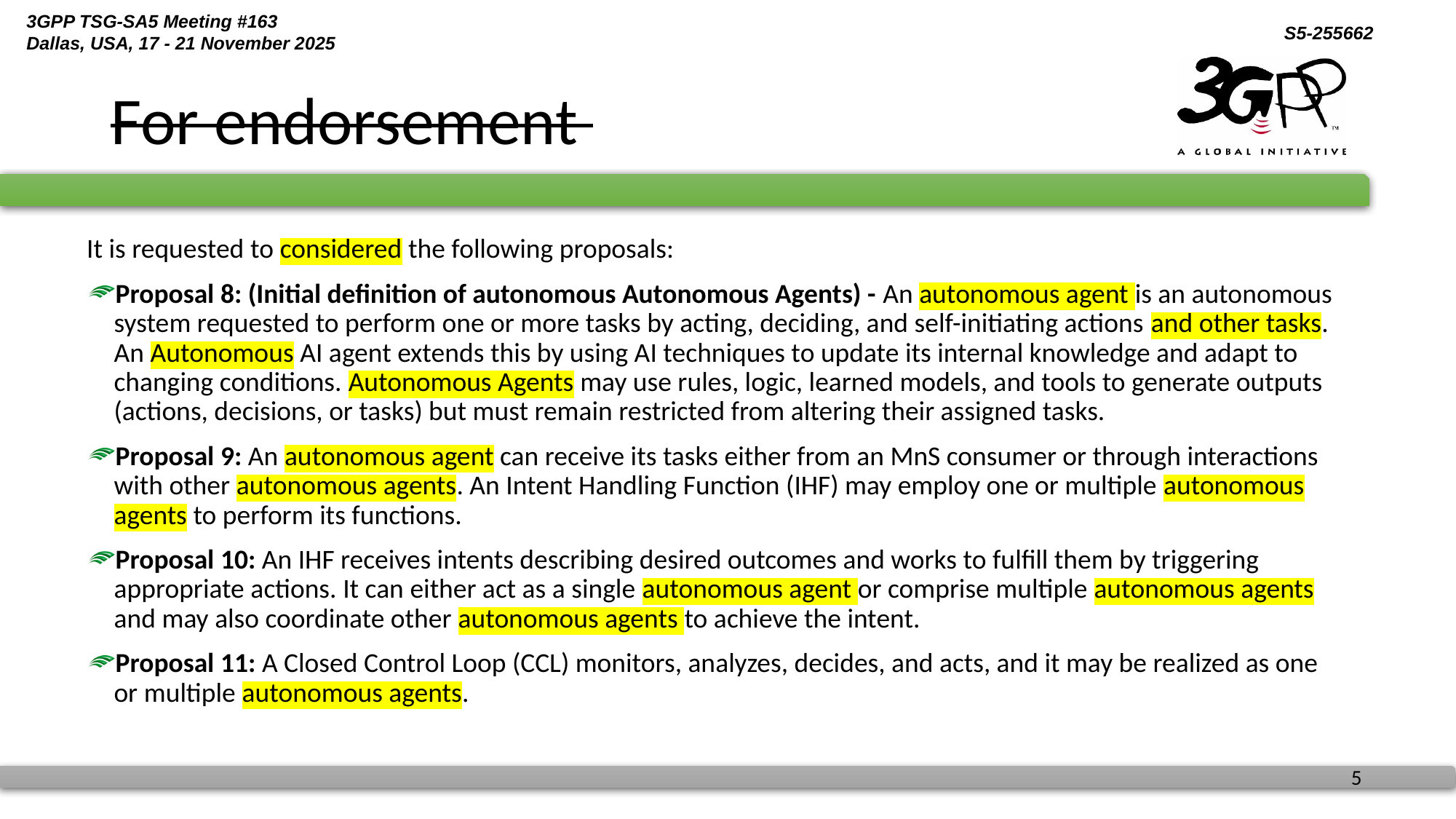

# For endorsement
It is requested to considered the following proposals:
Proposal 8: (Initial definition of autonomous Autonomous Agents) - An autonomous agent is an autonomous system requested to perform one or more tasks by acting, deciding, and self-initiating actions and other tasks. An Autonomous AI agent extends this by using AI techniques to update its internal knowledge and adapt to changing conditions. Autonomous Agents may use rules, logic, learned models, and tools to generate outputs (actions, decisions, or tasks) but must remain restricted from altering their assigned tasks.
Proposal 9: An autonomous agent can receive its tasks either from an MnS consumer or through interactions with other autonomous agents. An Intent Handling Function (IHF) may employ one or multiple autonomous agents to perform its functions.
Proposal 10: An IHF receives intents describing desired outcomes and works to fulfill them by triggering appropriate actions. It can either act as a single autonomous agent or comprise multiple autonomous agents and may also coordinate other autonomous agents to achieve the intent.
Proposal 11: A Closed Control Loop (CCL) monitors, analyzes, decides, and acts, and it may be realized as one or multiple autonomous agents.